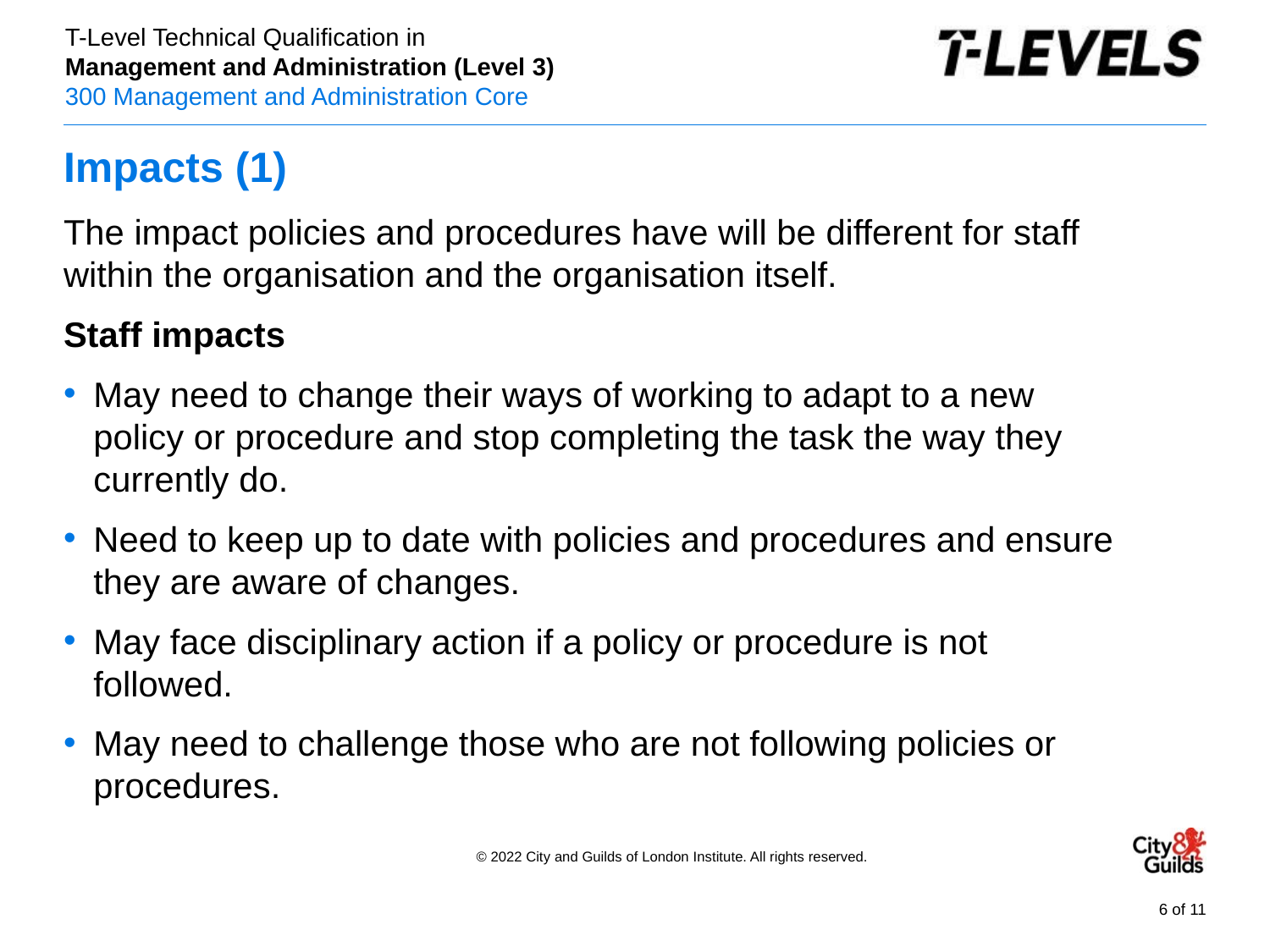

# Impacts (1)
The impact policies and procedures have will be different for staff within the organisation and the organisation itself.
Staff impacts
May need to change their ways of working to adapt to a new policy or procedure and stop completing the task the way they currently do.
Need to keep up to date with policies and procedures and ensure they are aware of changes.
May face disciplinary action if a policy or procedure is not followed.
May need to challenge those who are not following policies or procedures.